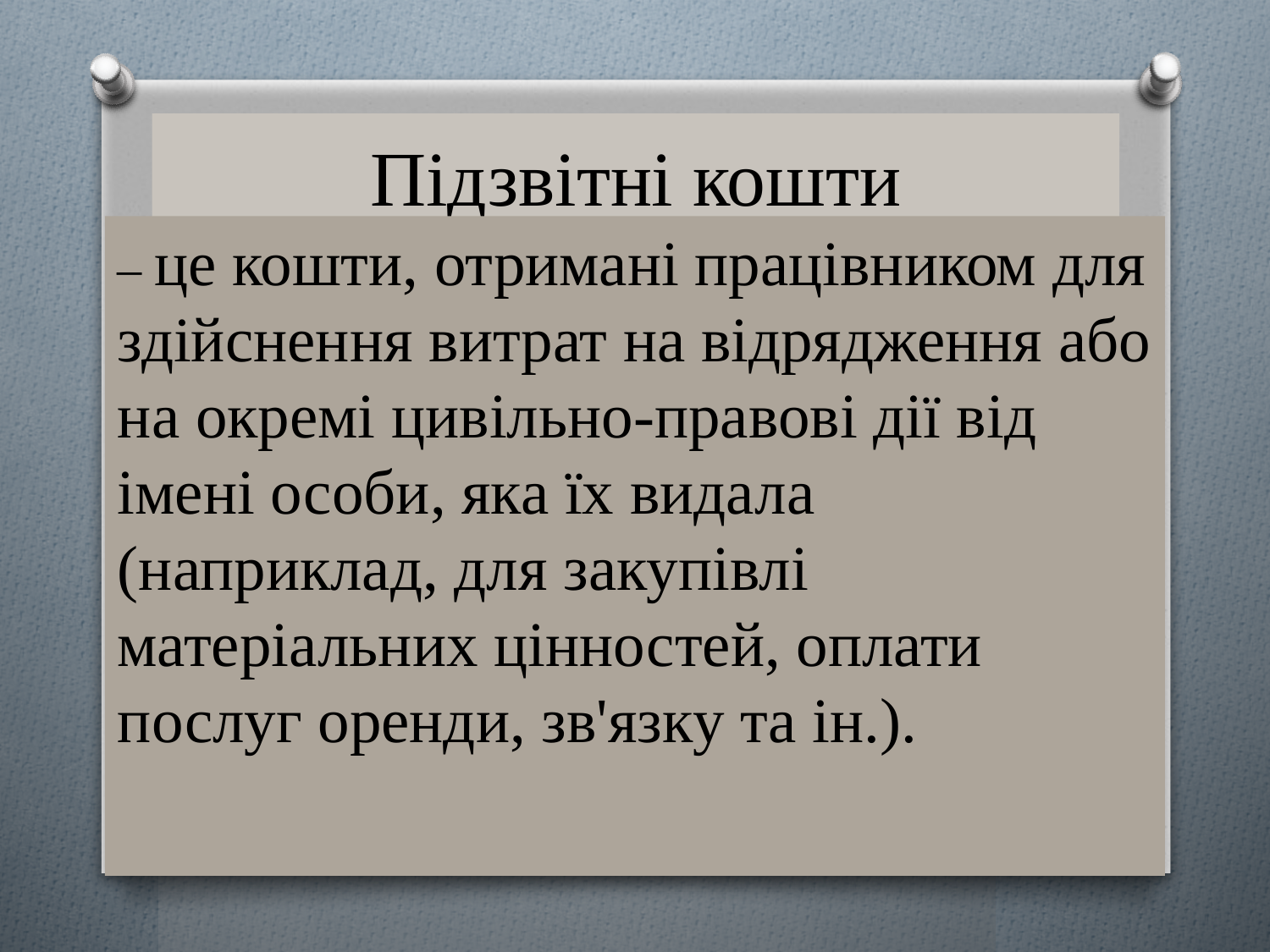

# Підзвітні кошти
– це кошти, отримані працівником для здійснення витрат на відрядження або на окремі цивільно-правові дії від імені особи, яка їх видала (наприклад, для закупівлі матеріальних цінностей, оплати послуг оренди, зв'язку та ін.).